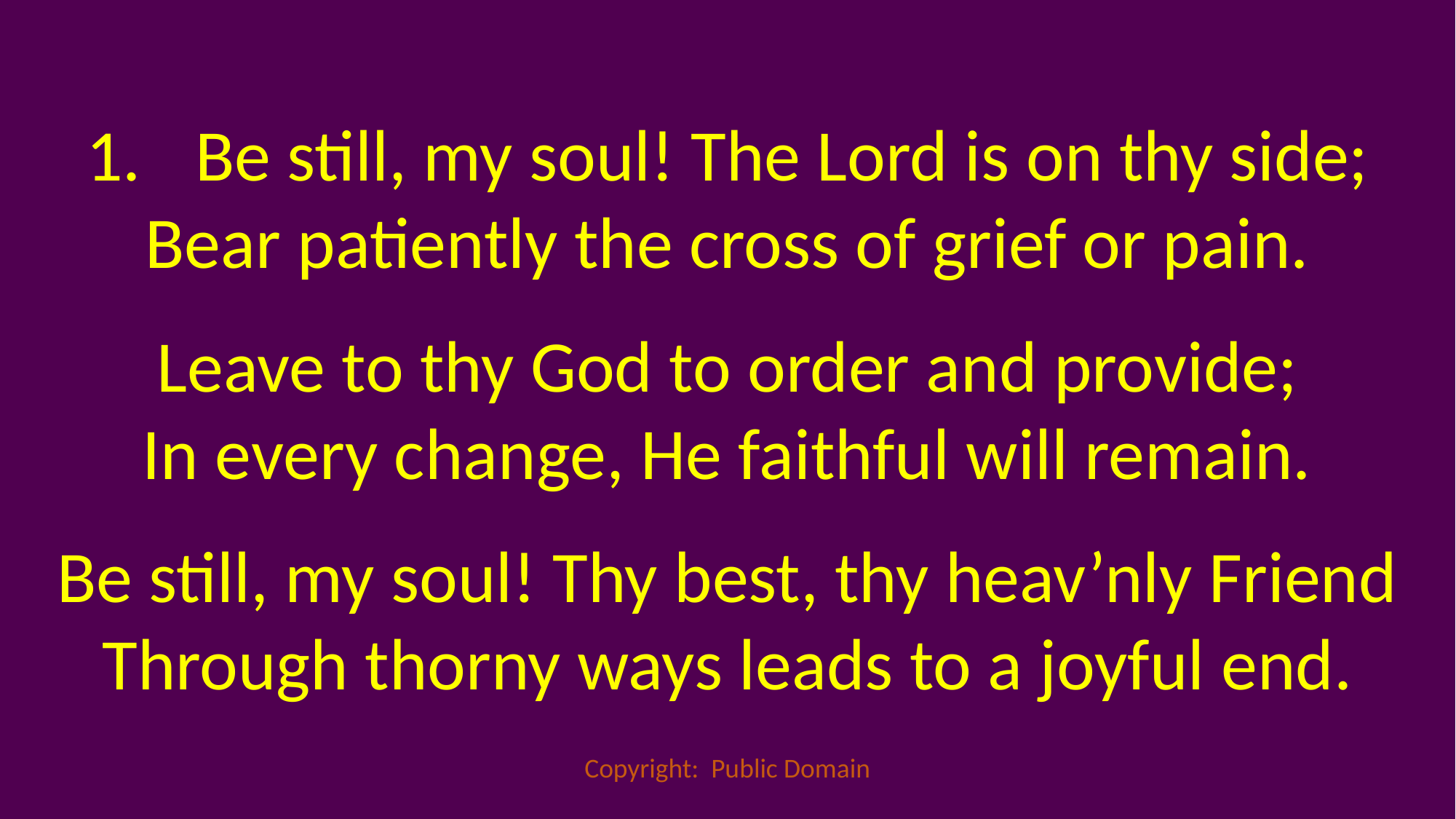

Be Still My Soul, Lyric Slides
1. 	Be still, my soul! The Lord is on thy side;
Bear patiently the cross of grief or pain.
Leave to thy God to order and provide;
In every change, He faithful will remain.
Be still, my soul! Thy best, thy heav’nly Friend
Through thorny ways leads to a joyful end.
Copyright:  Public Domain